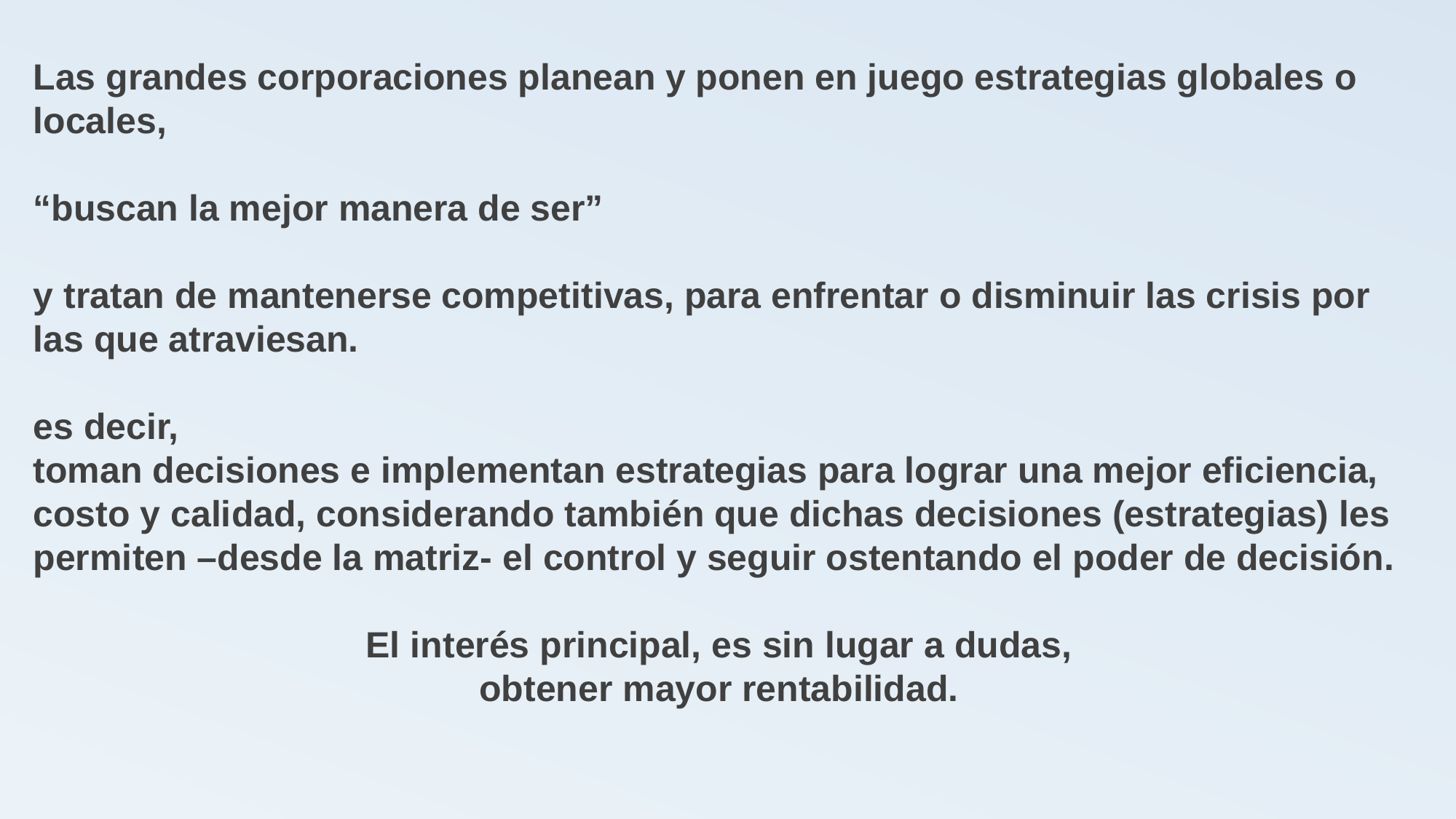

Las grandes corporaciones planean y ponen en juego estrategias globales o locales,

“buscan la mejor manera de ser”

y tratan de mantenerse competitivas, para enfrentar o disminuir las crisis por las que atraviesan.

es decir,
toman decisiones e implementan estrategias para lograr una mejor eficiencia, costo y calidad, considerando también que dichas decisiones (estrategias) les permiten –desde la matriz- el control y seguir ostentando el poder de decisión.

El interés principal, es sin lugar a dudas,
obtener mayor rentabilidad.